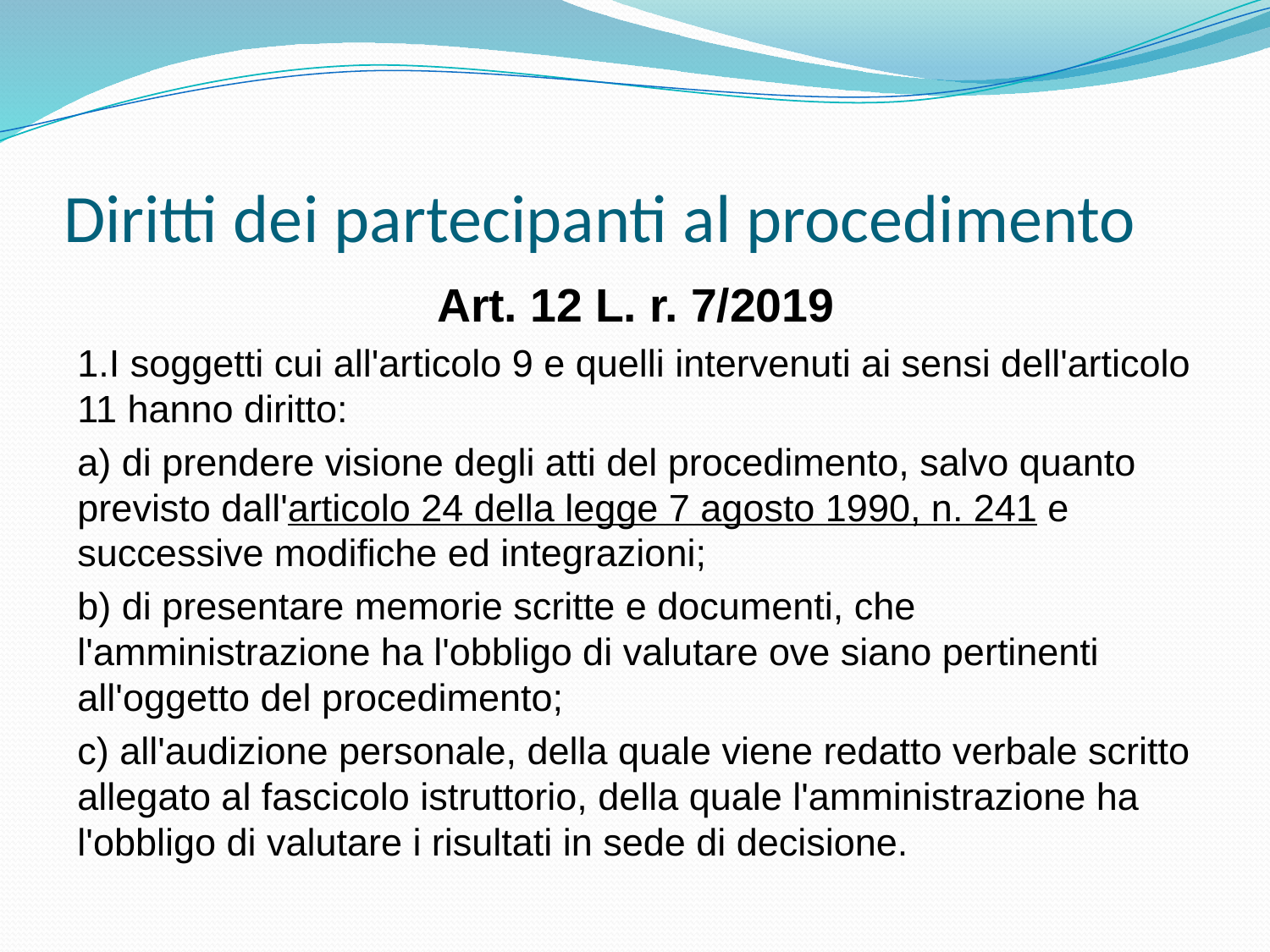

# Diritti dei partecipanti al procedimento
Art. 12 L. r. 7/2019
1.I soggetti cui all'articolo 9 e quelli intervenuti ai sensi dell'articolo 11 hanno diritto:
a) di prendere visione degli atti del procedimento, salvo quanto previsto dall'articolo 24 della legge 7 agosto 1990, n. 241 e successive modifiche ed integrazioni;
b) di presentare memorie scritte e documenti, che l'amministrazione ha l'obbligo di valutare ove siano pertinenti all'oggetto del procedimento;
c) all'audizione personale, della quale viene redatto verbale scritto allegato al fascicolo istruttorio, della quale l'amministrazione ha l'obbligo di valutare i risultati in sede di decisione.